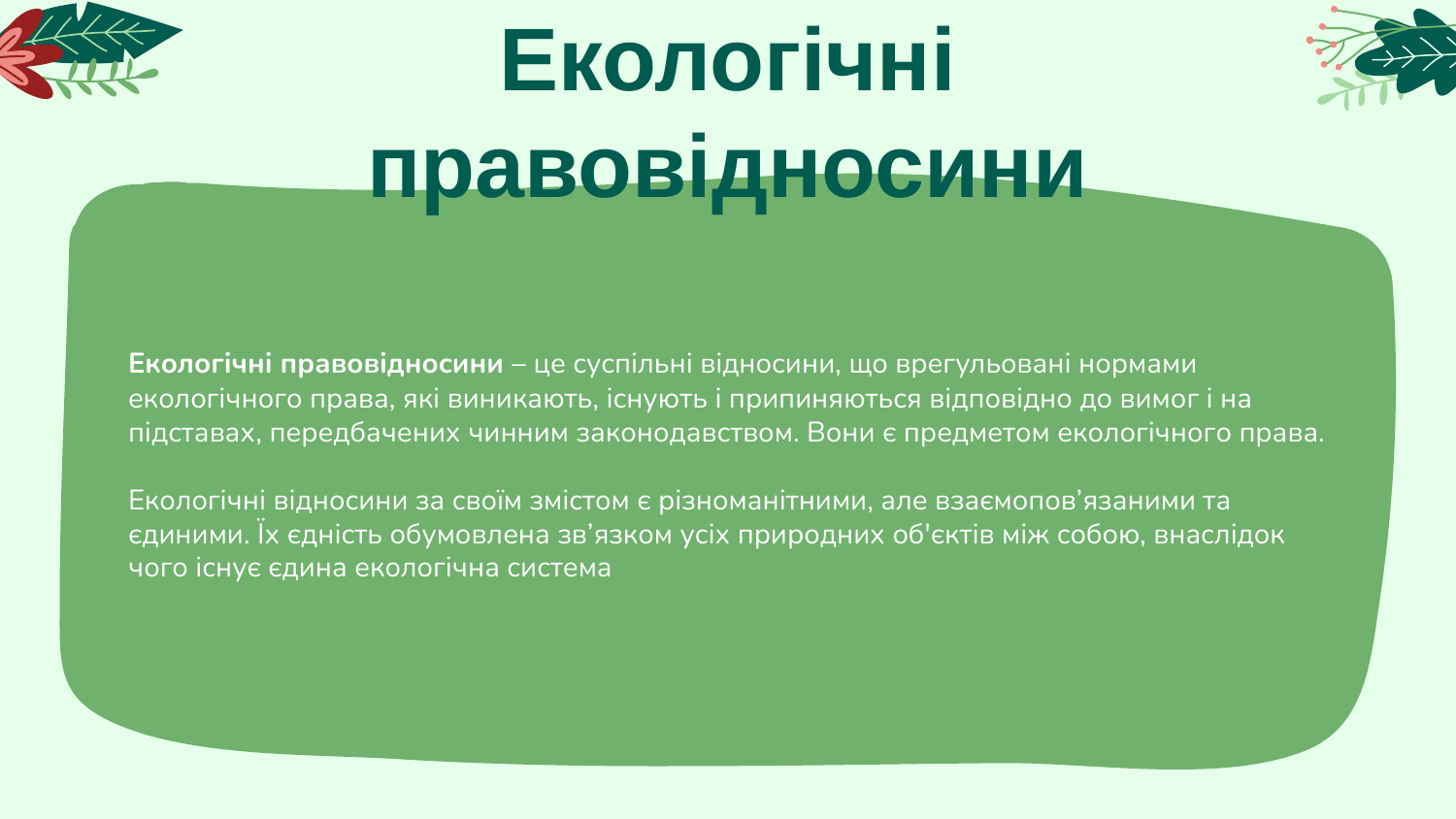

# Екологічні правовідносини
Екологічні правовідносини – це суспільні відносини, що врегульовані нормами екологічного права, які виникають, існують і припиняються відповідно до вимог і на підставах, передбачених чинним законодавством. Вони є предметом екологічного права.

Екологічні відносини за своїм змістом є різноманітними, але взаємопов’язаними та
єдиними. Їх єдність обумовлена зв’язком усіх природних об'єктів між собою, внаслідок
чого існує єдина екологічна система